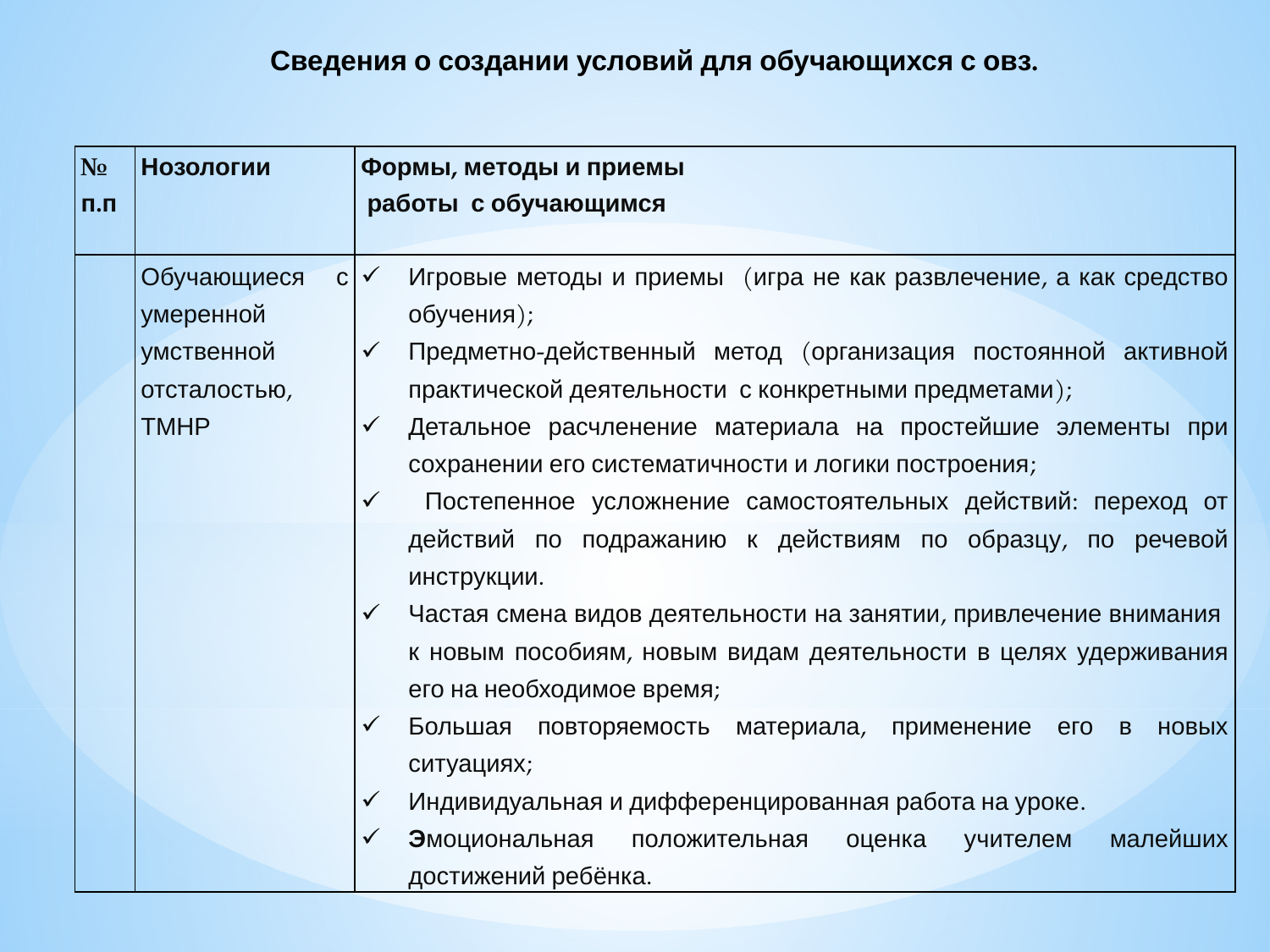

# Сведения о создании условий для обучающихся с овз.

| № п.п | Нозологии | Формы, методы и приемы работы с обучающимся |
| --- | --- | --- |
|  | Обучающиеся с умеренной умственной отсталостью, ТМНР | Игровые методы и приемы (игра не как развлечение, а как средство обучения); Предметно-действенный метод (организация постоянной активной практической деятельности с конкретными предметами); Детальное расчленение материала на простейшие элементы при сохранении его систематичности и логики построения; Постепенное усложнение самостоятельных действий: переход от действий по подражанию к действиям по образцу, по речевой инструкции. Частая смена видов деятельности на занятии, привлечение внимания к новым пособиям, новым видам деятельности в целях удерживания его на необходимое время; Большая повторяемость материала, применение его в новых ситуациях; Индивидуальная и дифференцированная работа на уроке. Эмоциональная положительная оценка учителем малейших достижений ребёнка. |